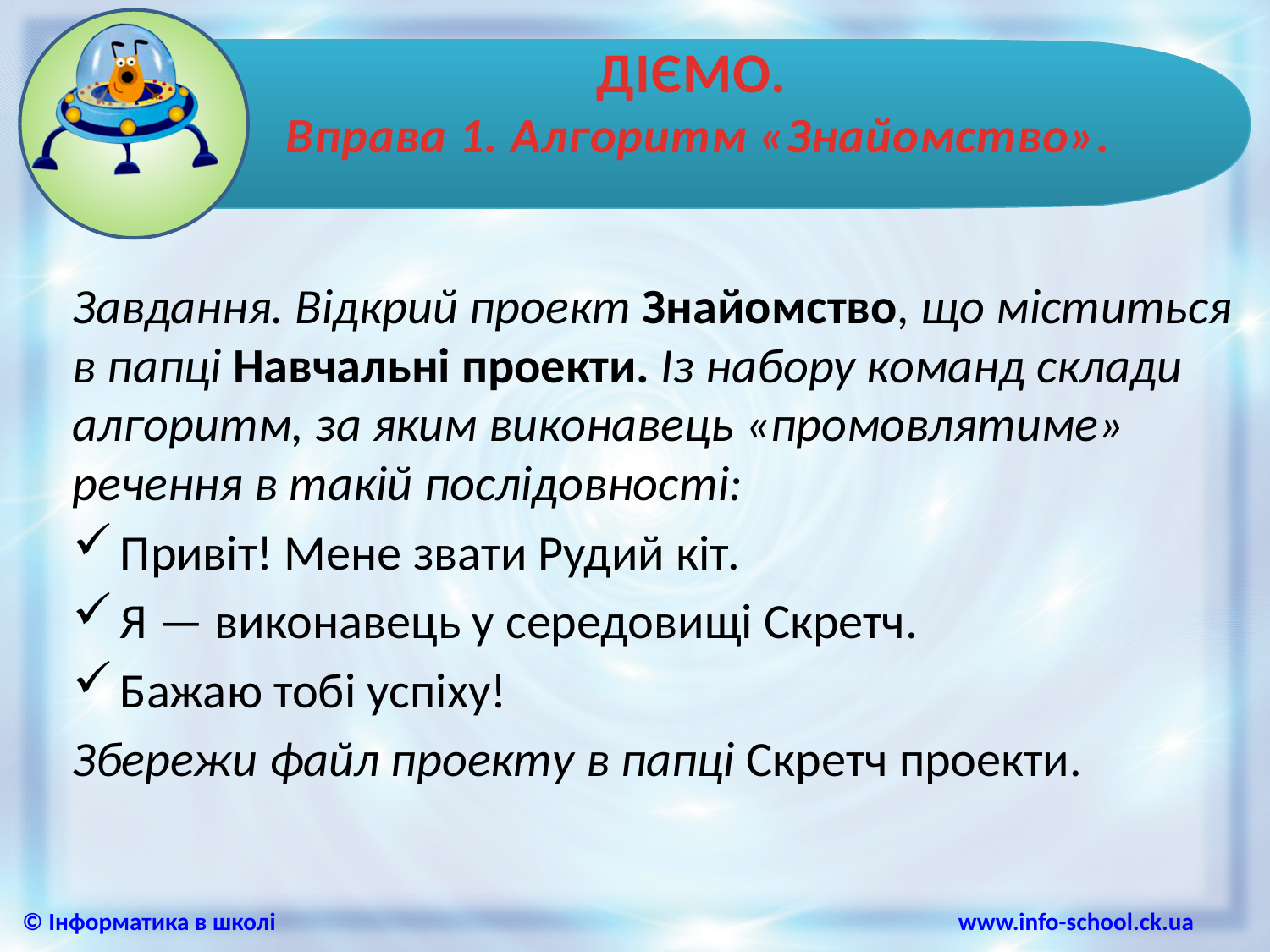

# ДІЄМО. Вправа 1. Алгоритм «Знайомство».
Завдання. Відкрий проект Знайомство, що міститься в папці Навчальні проекти. Із набору команд склади алгоритм, за яким виконавець «промовлятиме» речення в такій послідовності:
Привіт! Мене звати Рудий кіт.
Я — виконавець у середовищі Скретч.
Бажаю тобі успіху!
Збережи файл проекту в папці Скретч проекти.